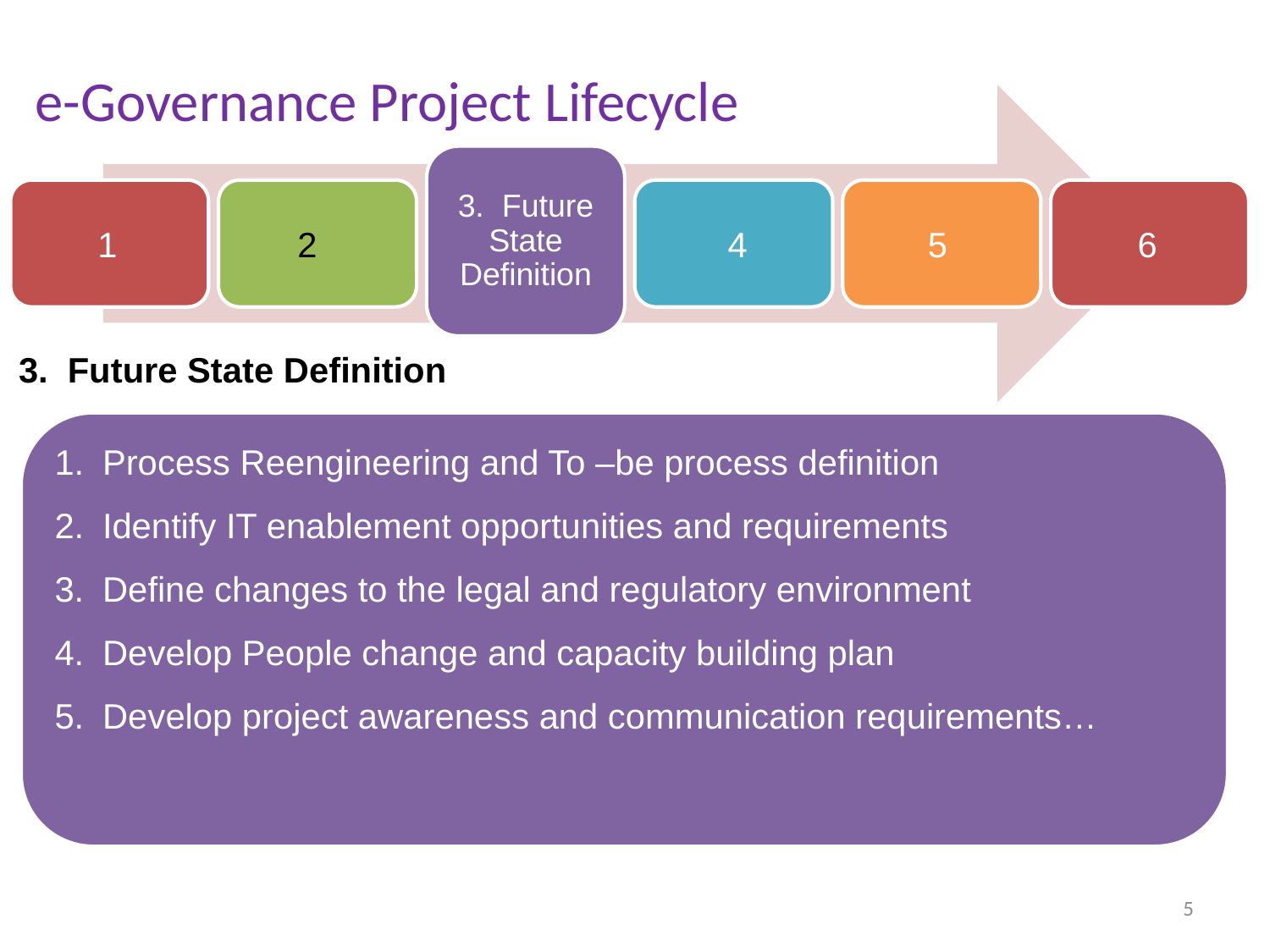

# e-Governance Project Lifecycle

3.  Future State Definition

1
2
4
5
6
3.  Future State Definition
Process Reengineering and To –be process definition
Identify IT enablement opportunities and requirements
Define changes to the legal and regulatory environment
Develop People change and capacity building plan
Develop project awareness and communication requirements…

5